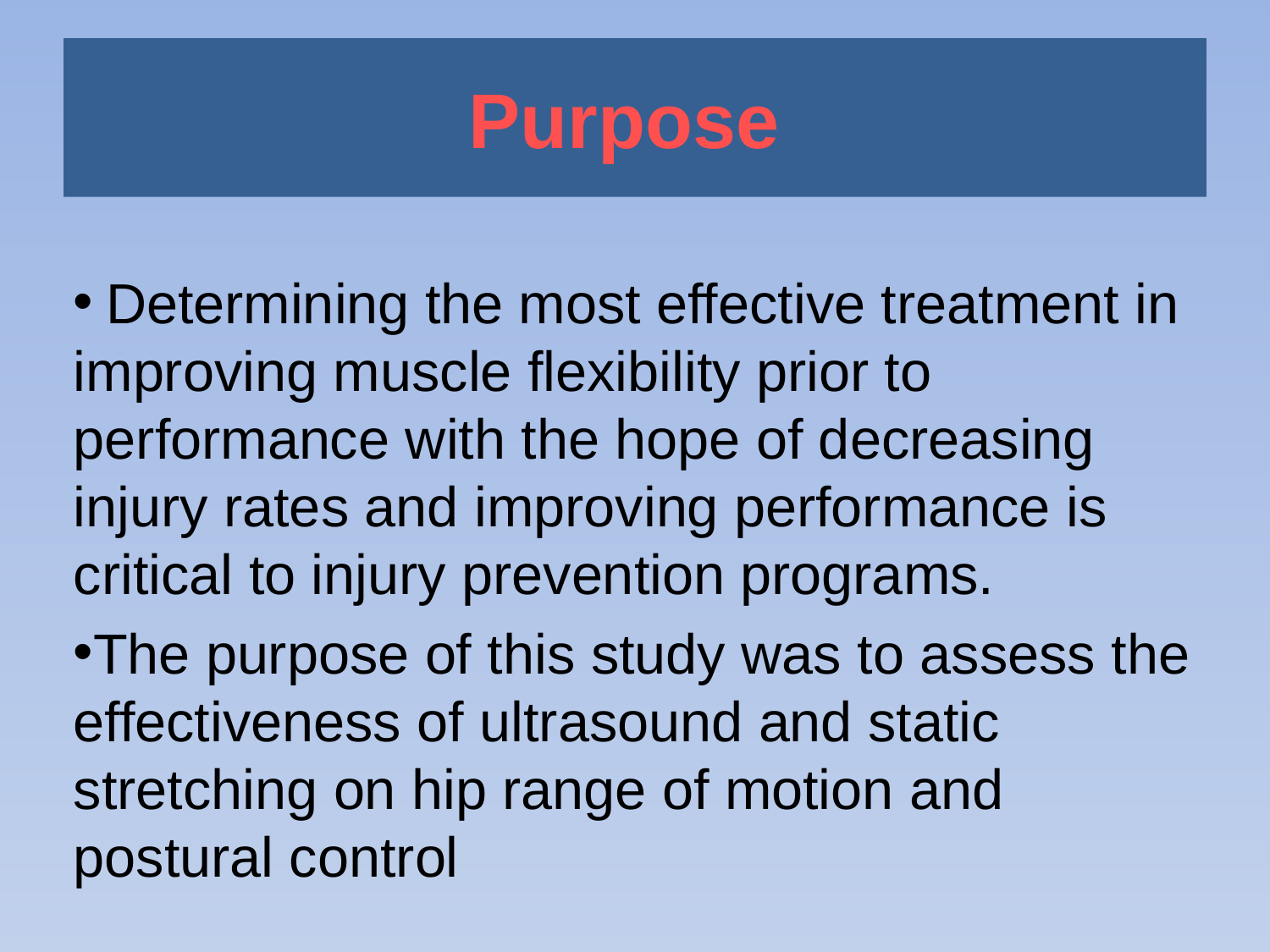

# Purpose

 Determining the most effective treatment in improving muscle flexibility prior to performance with the hope of decreasing injury rates and improving performance is critical to injury prevention programs.
The purpose of this study was to assess the effectiveness of ultrasound and static stretching on hip range of motion and postural control